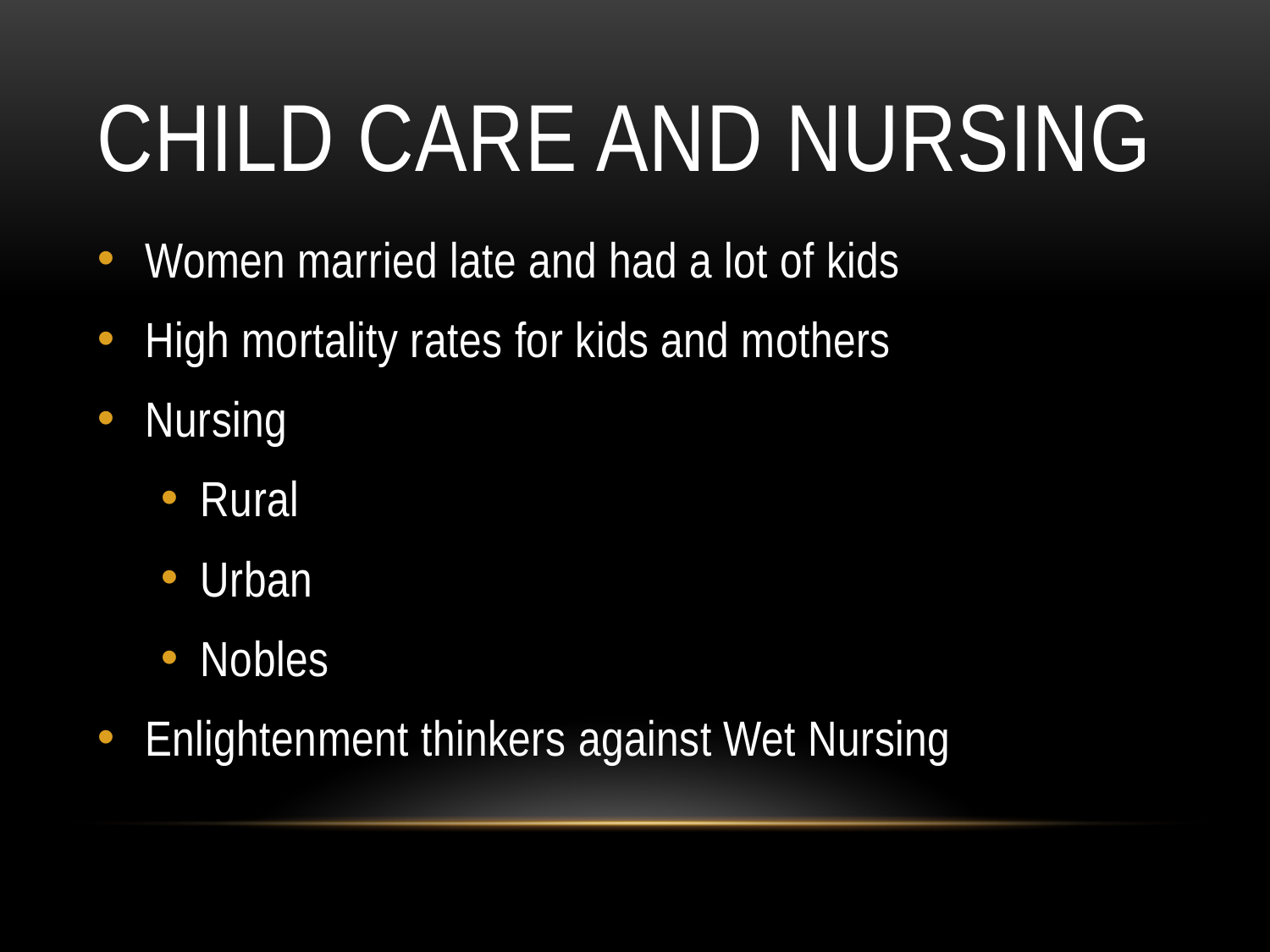

# Child Care and Nursing
Women married late and had a lot of kids
High mortality rates for kids and mothers
Nursing
Rural
Urban
Nobles
Enlightenment thinkers against Wet Nursing